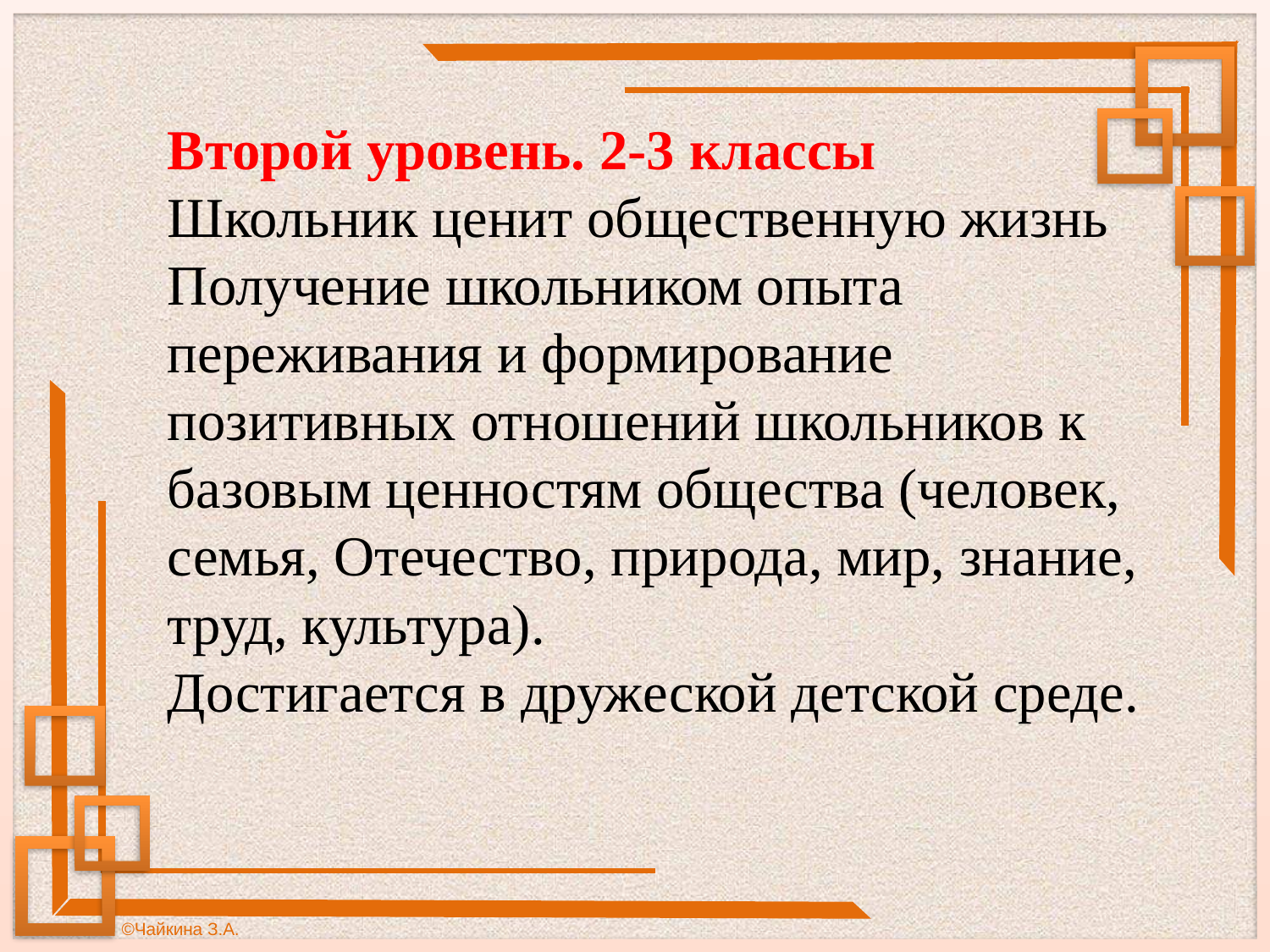

# Второй уровень. 2-3 классы     Школьник ценит общественную жизнь     Получение школьником опыта переживания и формирование позитивных отношений школьников к базовым ценностям общества (человек, семья, Отечество, природа, мир, знание, труд, культура). Достигается в дружеской детской среде.